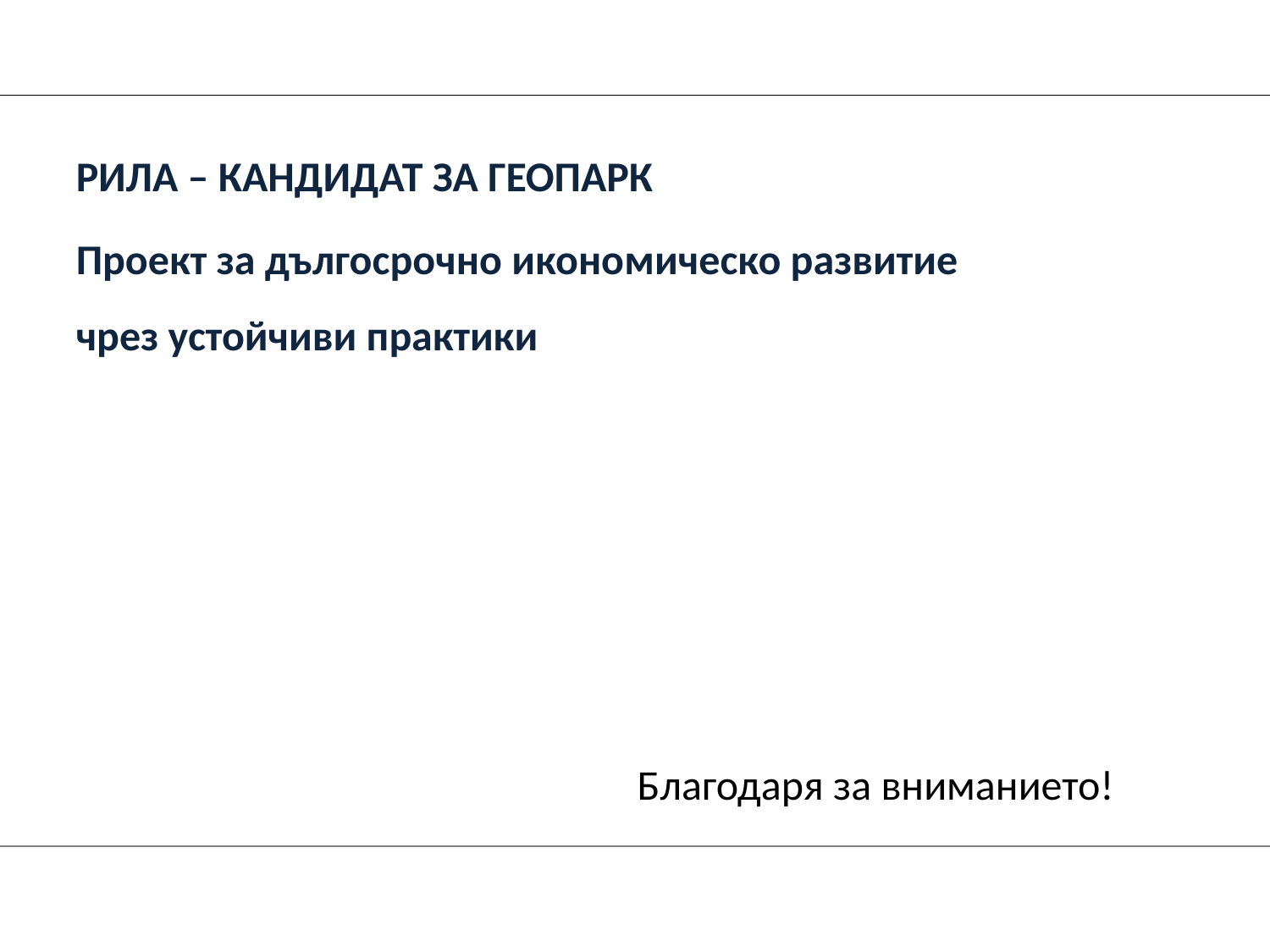

РИЛА – КАНДИДАТ ЗА ГЕОПАРК
Проект за дългосрочно икономическо развитие
чрез устойчиви практики
Благодаря за вниманието!